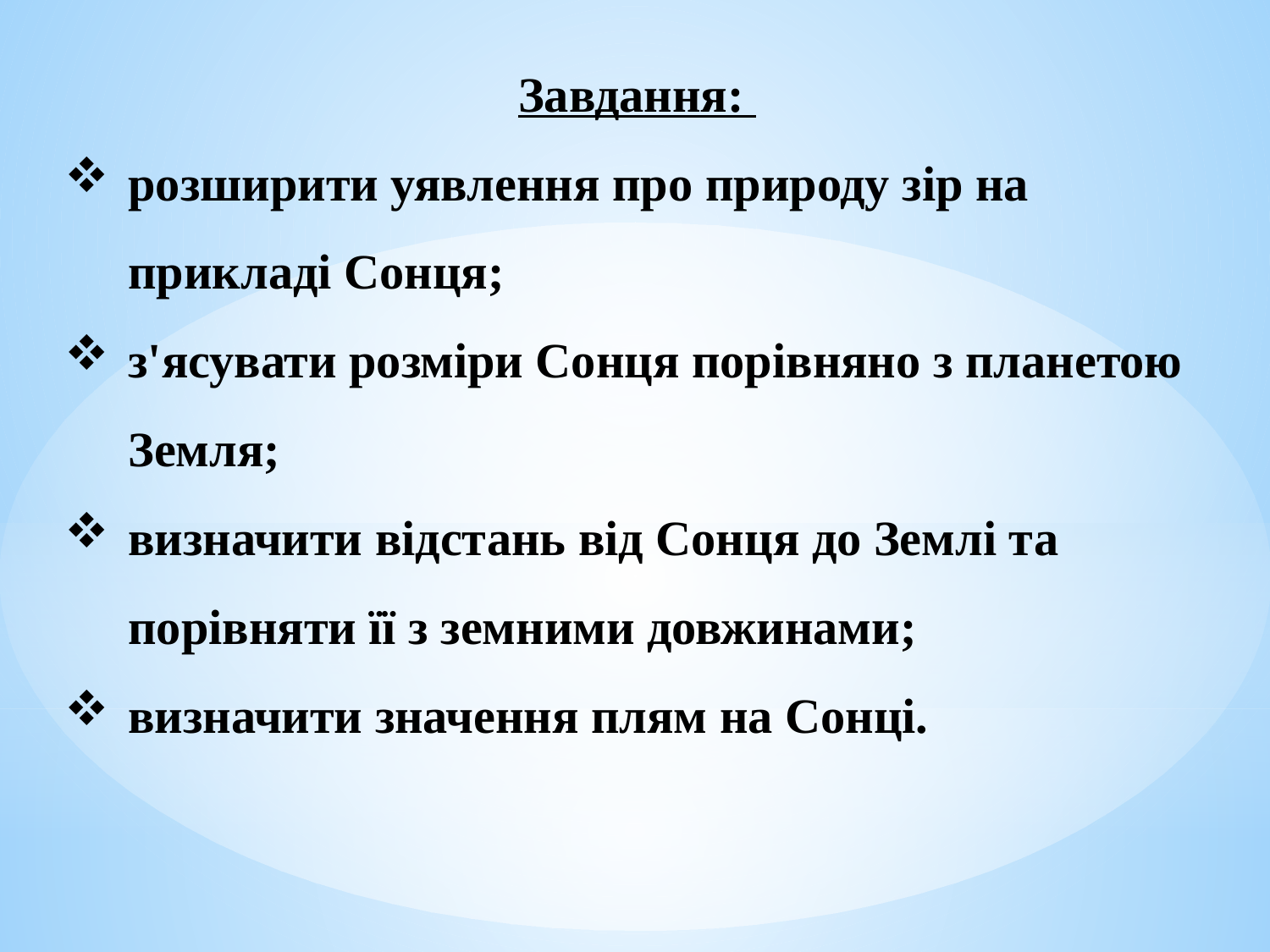

Завдання:
розширити уявлення про природу зір на прикладі Сонця;
з'ясувати розміри Сонця порівняно з планетою Земля;
визначити відстань від Сонця до Землі та порівняти її з земними довжинами;
визначити значення плям на Сонці.